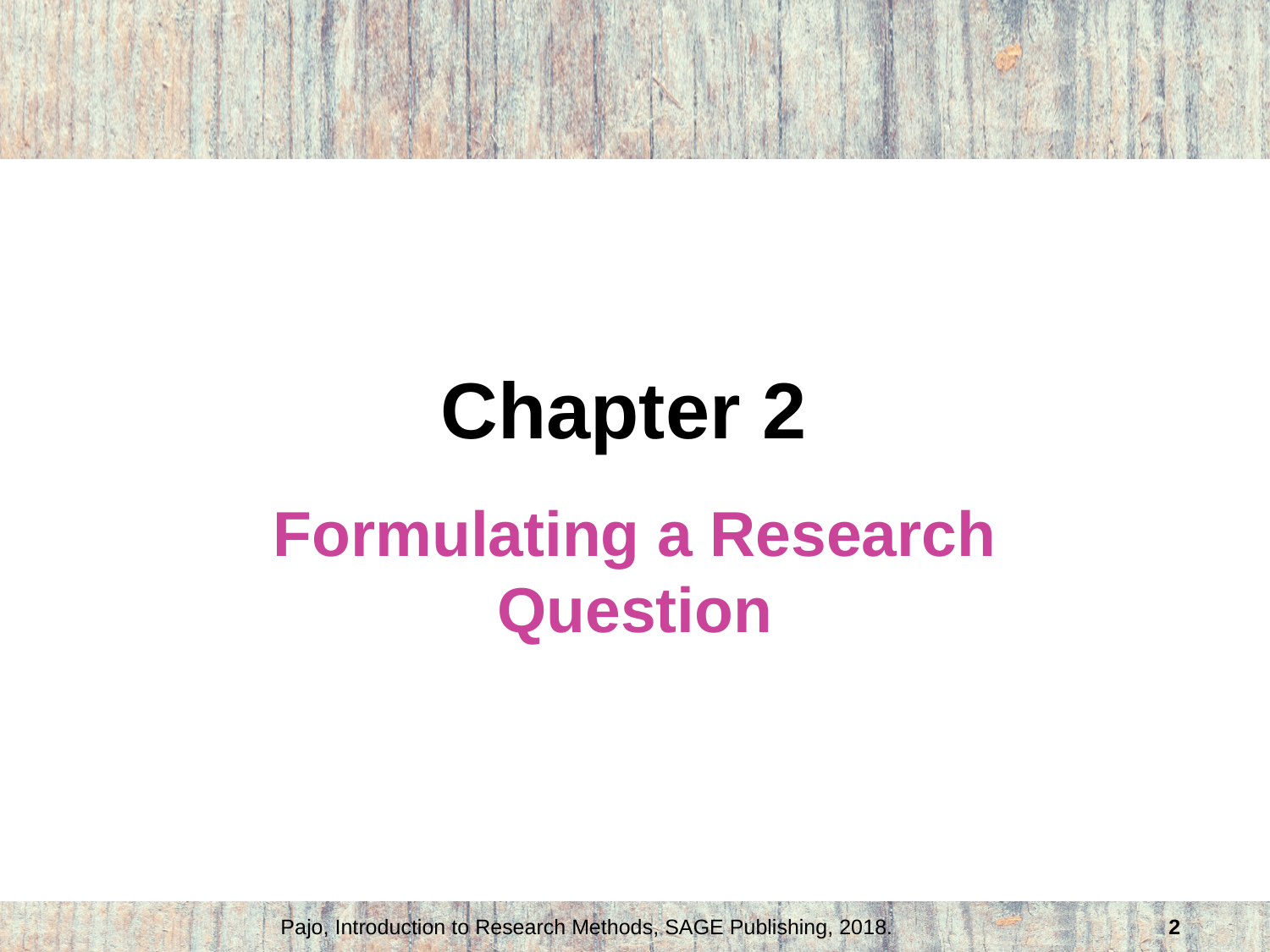

# Chapter 2
Formulating a Research Question
Pajo, Introduction to Research Methods, SAGE Publishing, 2018.
2